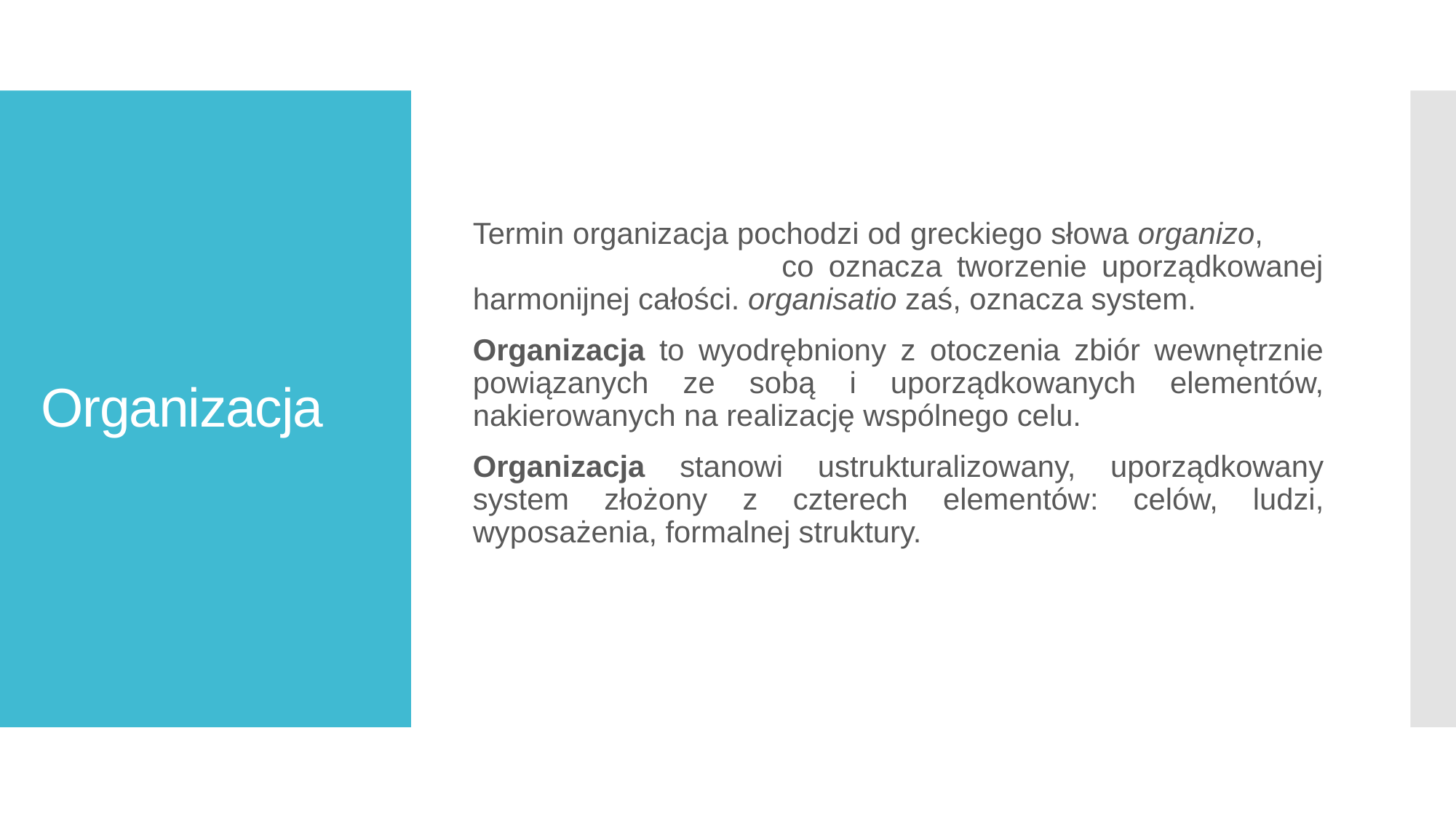

Termin organizacja pochodzi od greckiego słowa organizo,                             co oznacza tworzenie uporządkowanej harmonijnej całości. organisatio zaś, oznacza system.
Organizacja to wyodrębniony z otoczenia zbiór wewnętrznie powiązanych ze sobą i uporządkowanych elementów, nakierowanych na realizację wspólnego celu.
Organizacja stanowi ustrukturalizowany, uporządkowany system złożony z czterech elementów: celów, ludzi, wyposażenia, formalnej struktury.

# Organizacja